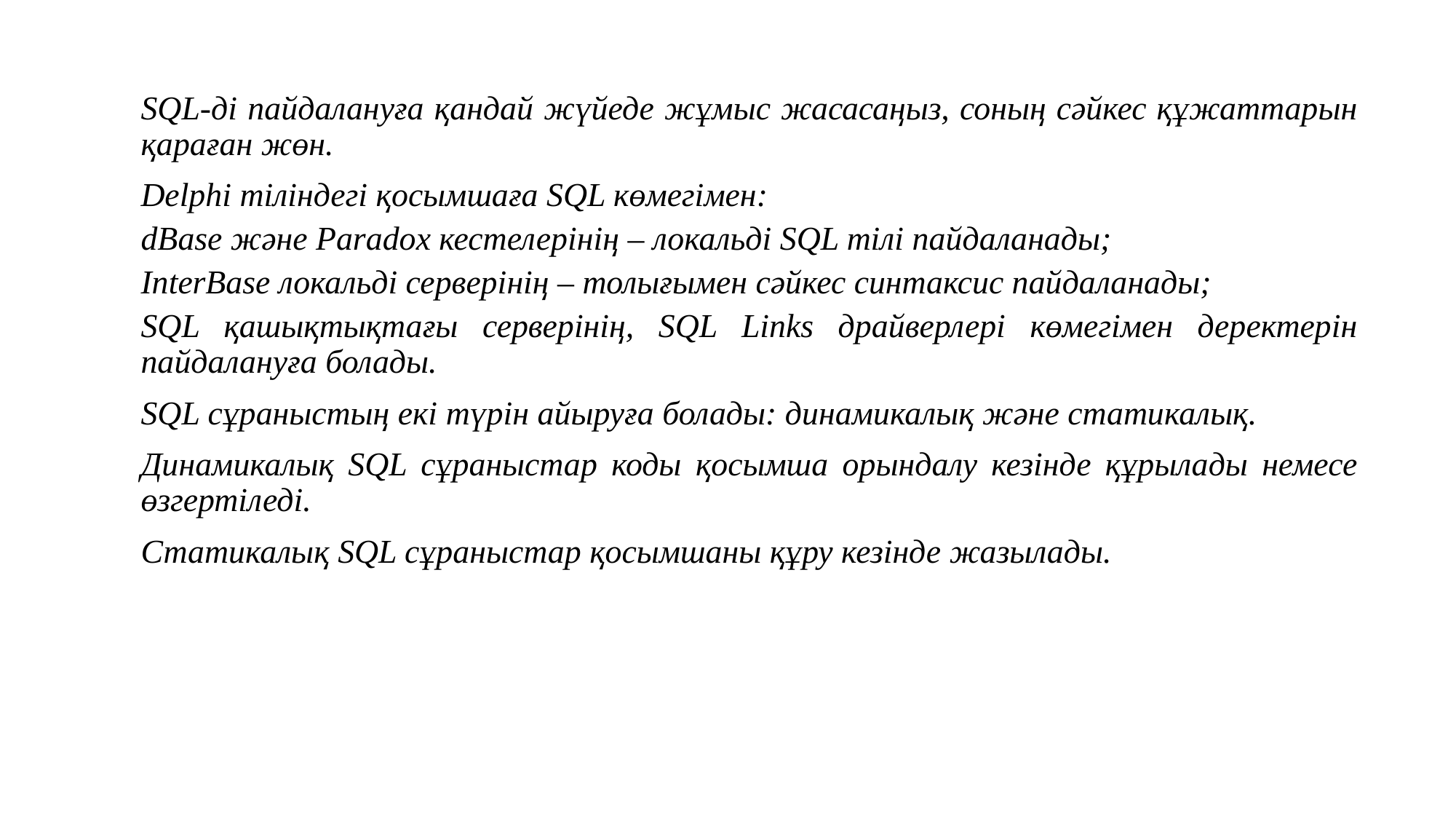

SQL-ді пайдалануға қандай жүйеде жұмыс жасасаңыз, соның сәйкес құжаттарын қараған жөн.
Delphi тіліндегі қосымшаға SQL көмегімен:
dBase және Paradox кестелерінің – локальді SQL тілі пайдаланады;
InterBase локальді серверінің – толығымен сәйкес синтаксис пайдаланады;
SQL қашықтықтағы серверінің, SQL Links драйверлері көмегімен деректерін пайдалануға болады.
SQL сұраныстың екі түрін айыруға болады: динамикалық және статикалық.
Динамикалық SQL сұраныстар коды қосымша орындалу кезінде құрылады немесе өзгертіледі.
Статикалық SQL сұраныстар қосымшаны құру кезінде жазылады.